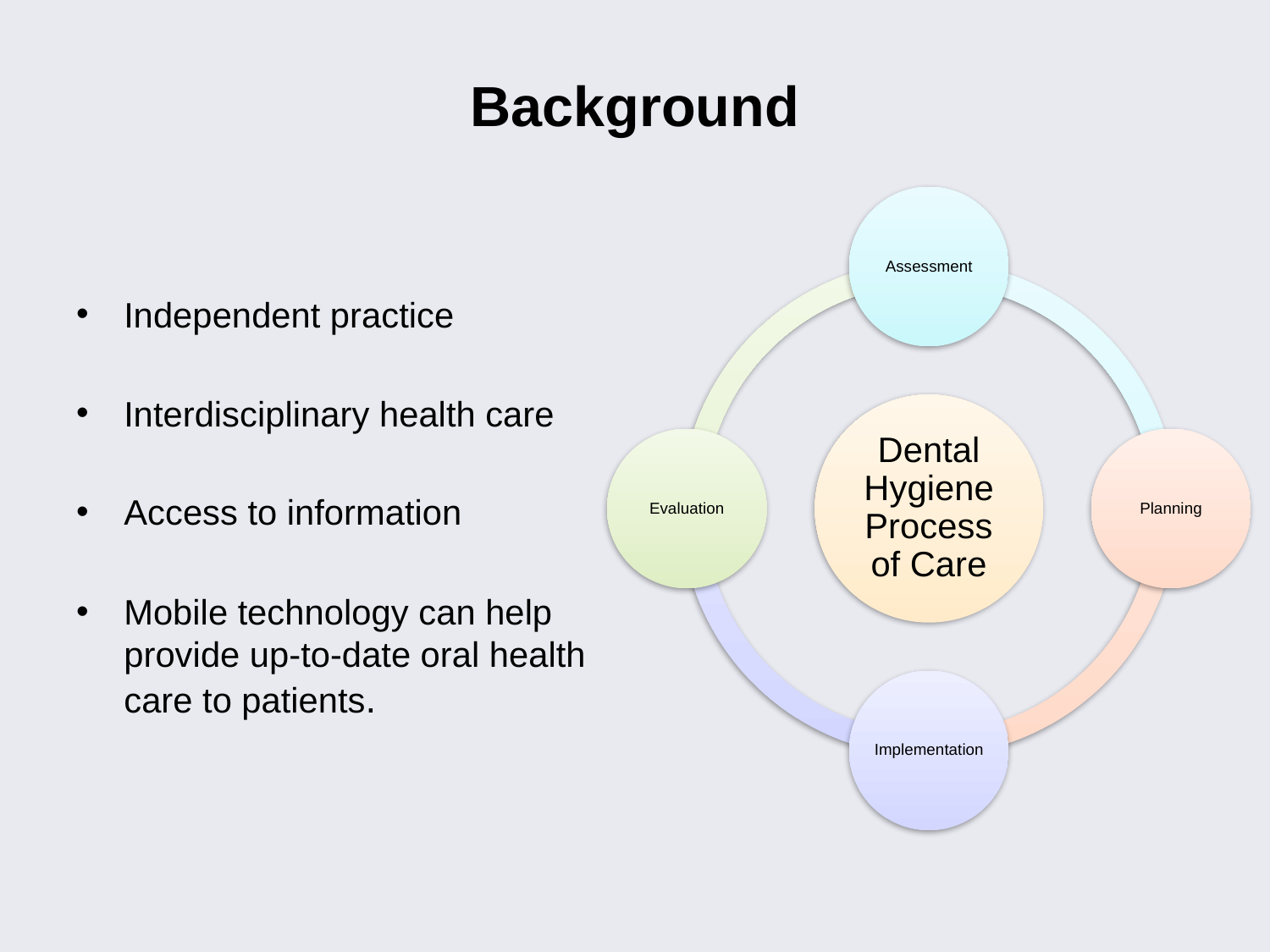

# Background
Dental Hygiene Process of Care
Assessment
Planning
Implementation
Evaluation
Independent practice

Interdisciplinary health care

Access to information

Mobile technology can help provide up-to-date oral health care to patients.